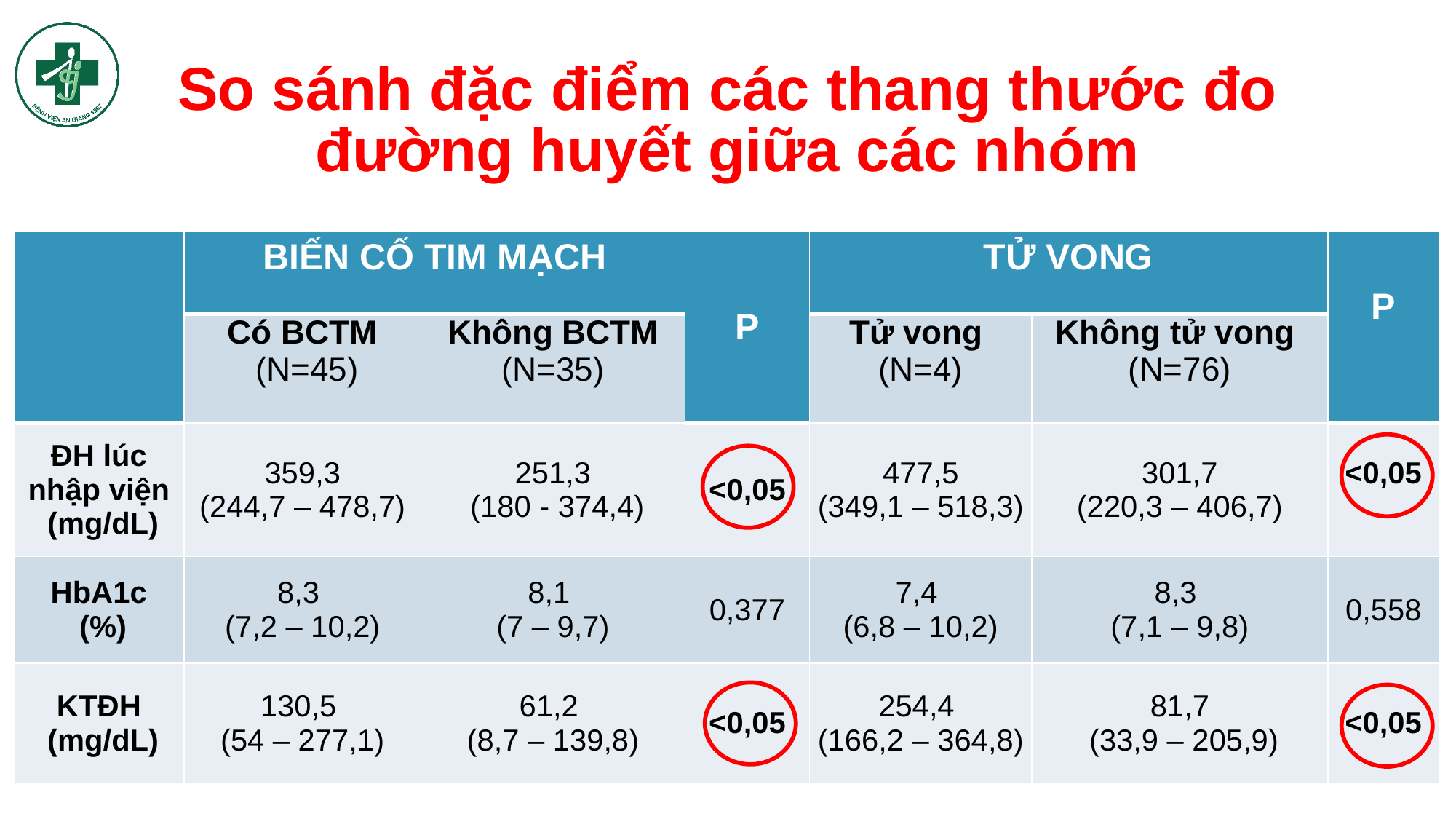

# So sánh đặc điểm các thang thước đo đường huyết giữa các nhóm
|  | BIẾN CỐ TIM MẠCH |  | P | TỬ VONG |  | P |
| --- | --- | --- | --- | --- | --- | --- |
|  | Có BCTM (N=45) | Không BCTM (N=35) |  | Tử vong (N=4) | Không tử vong (N=76) |  |
| ĐH lúc nhập viện (mg/dL) | 359,3 (244,7 – 478,7) | 251,3 (180 - 374,4) | <0,05 | 477,5 (349,1 – 518,3) | 301,7 (220,3 – 406,7) | <0,05 |
| HbA1c (%) | 8,3 (7,2 – 10,2) | 8,1 (7 – 9,7) | 0,377 | 7,4 (6,8 – 10,2) | 8,3 (7,1 – 9,8) | 0,558 |
| KTĐH (mg/dL) | 130,5 (54 – 277,1) | 61,2 (8,7 – 139,8) | <0,05 | 254,4 (166,2 – 364,8) | 81,7 (33,9 – 205,9) | <0,05 |